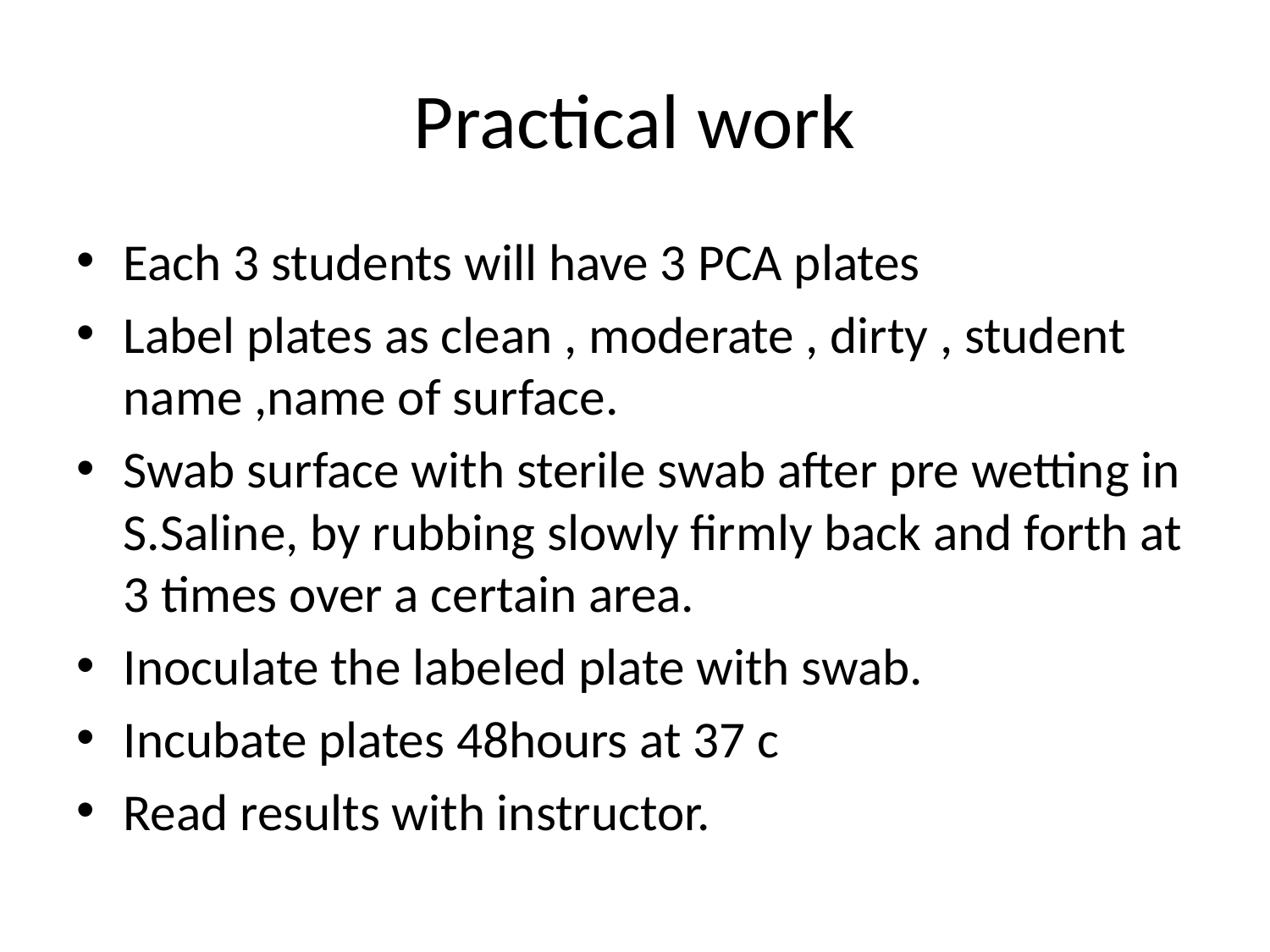

# Practical work
Each 3 students will have 3 PCA plates
Label plates as clean , moderate , dirty , student name ,name of surface.
Swab surface with sterile swab after pre wetting in S.Saline, by rubbing slowly firmly back and forth at 3 times over a certain area.
Inoculate the labeled plate with swab.
Incubate plates 48hours at 37 c
Read results with instructor.